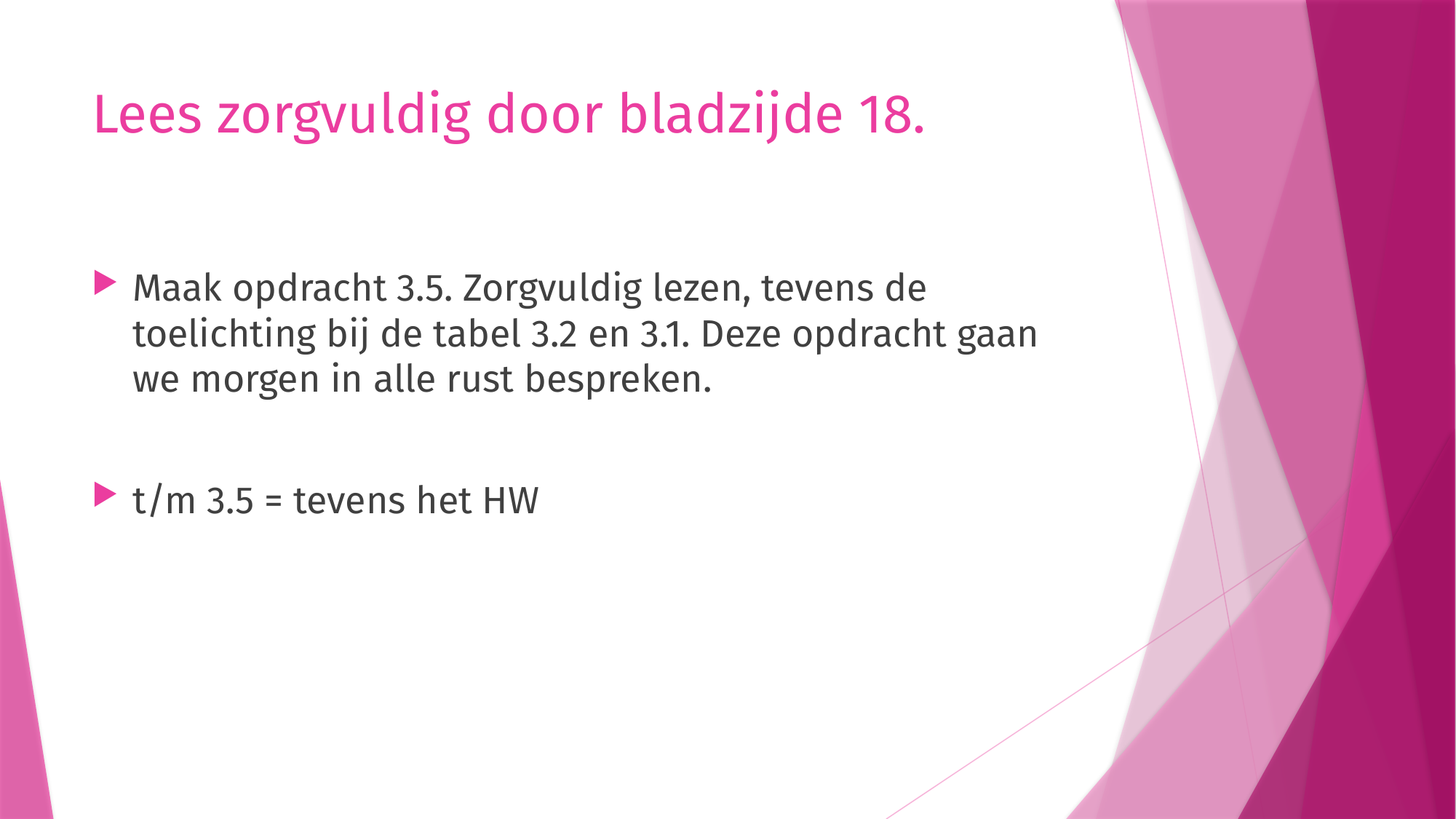

# Lees zorgvuldig door bladzijde 18.
Maak opdracht 3.5. Zorgvuldig lezen, tevens de toelichting bij de tabel 3.2 en 3.1. Deze opdracht gaan we morgen in alle rust bespreken.

t/m 3.5 = tevens het HW